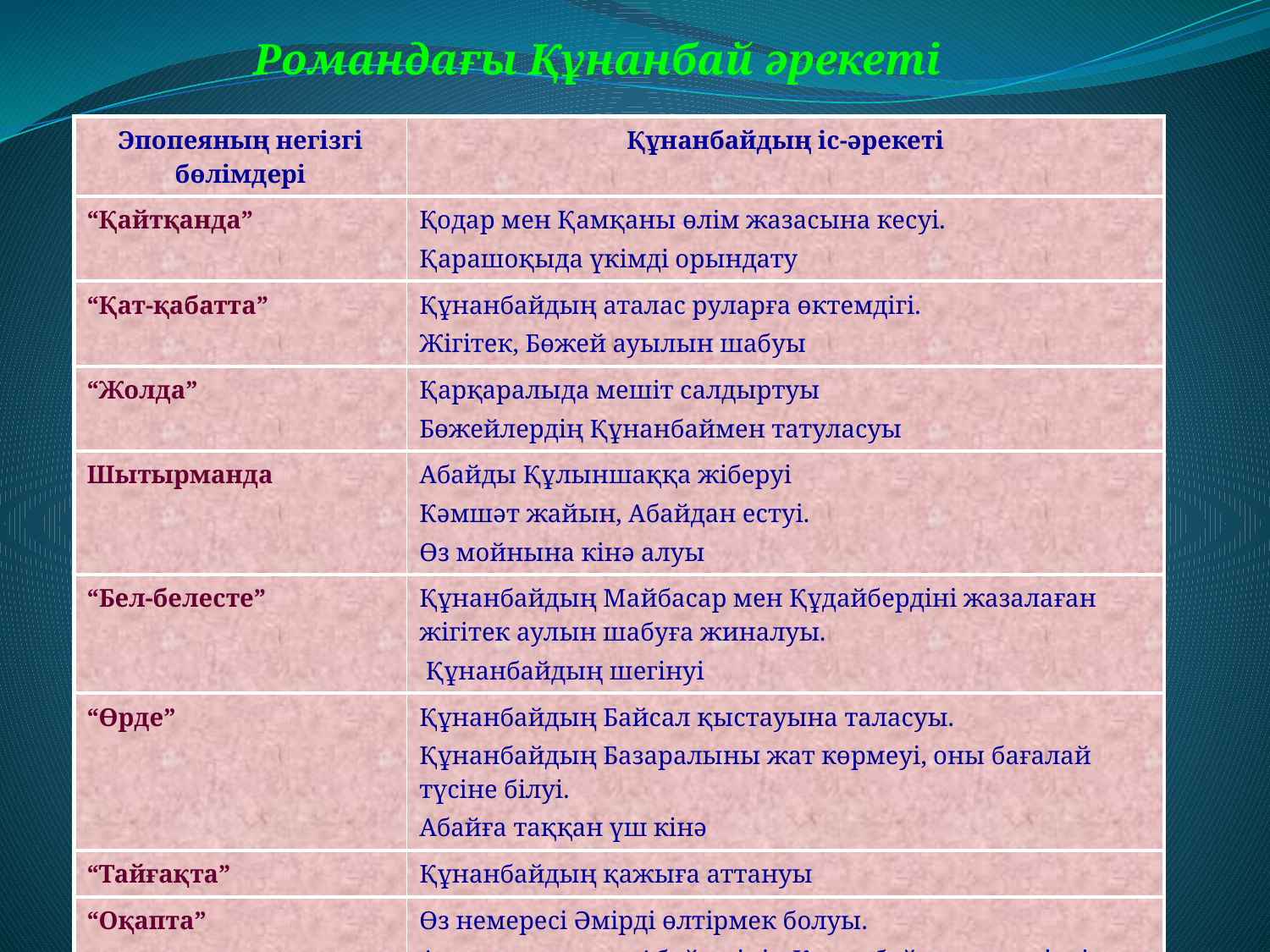

Романдағы Құнанбай әрекеті
| Эпопеяның негізгі бөлімдері | Құнанбайдың іс-әрекеті |
| --- | --- |
| “Қайтқанда” | Қодар мен Қамқаны өлім жазасына кесуі. Қарашоқыда үкімді орындату |
| “Қат-қабатта” | Құнанбайдың аталас руларға өктемдігі. Жігітек, Бөжей ауылын шабуы |
| “Жолда” | Қарқаралыда мешіт салдыртуы Бөжейлердің Құнанбаймен татуласуы |
| Шытырманда | Абайды Құлыншаққа жіберуі Кәмшәт жайын, Абайдан естуі. Өз мойнына кінә алуы |
| “Бел-белесте” | Құнанбайдың Майбасар мен Құдайбердіні жазалаған жігітек аулын шабуға жиналуы. Құнанбайдың шегінуі |
| “Өрде” | Құнанбайдың Байсал қыстауына таласуы. Құнанбайдың Базаралыны жат көрмеуі, оны бағалай түсіне білуі. Абайға таққан үш кінә |
| “Тайғақта” | Құнанбайдың қажыға аттануы |
| “Оқапта” | Өз немересі Әмірді өлтірмек болуы. Ақшоқыда туған Абай әнінің Құнанбайға жат естілуі, әнге тиым салуы |